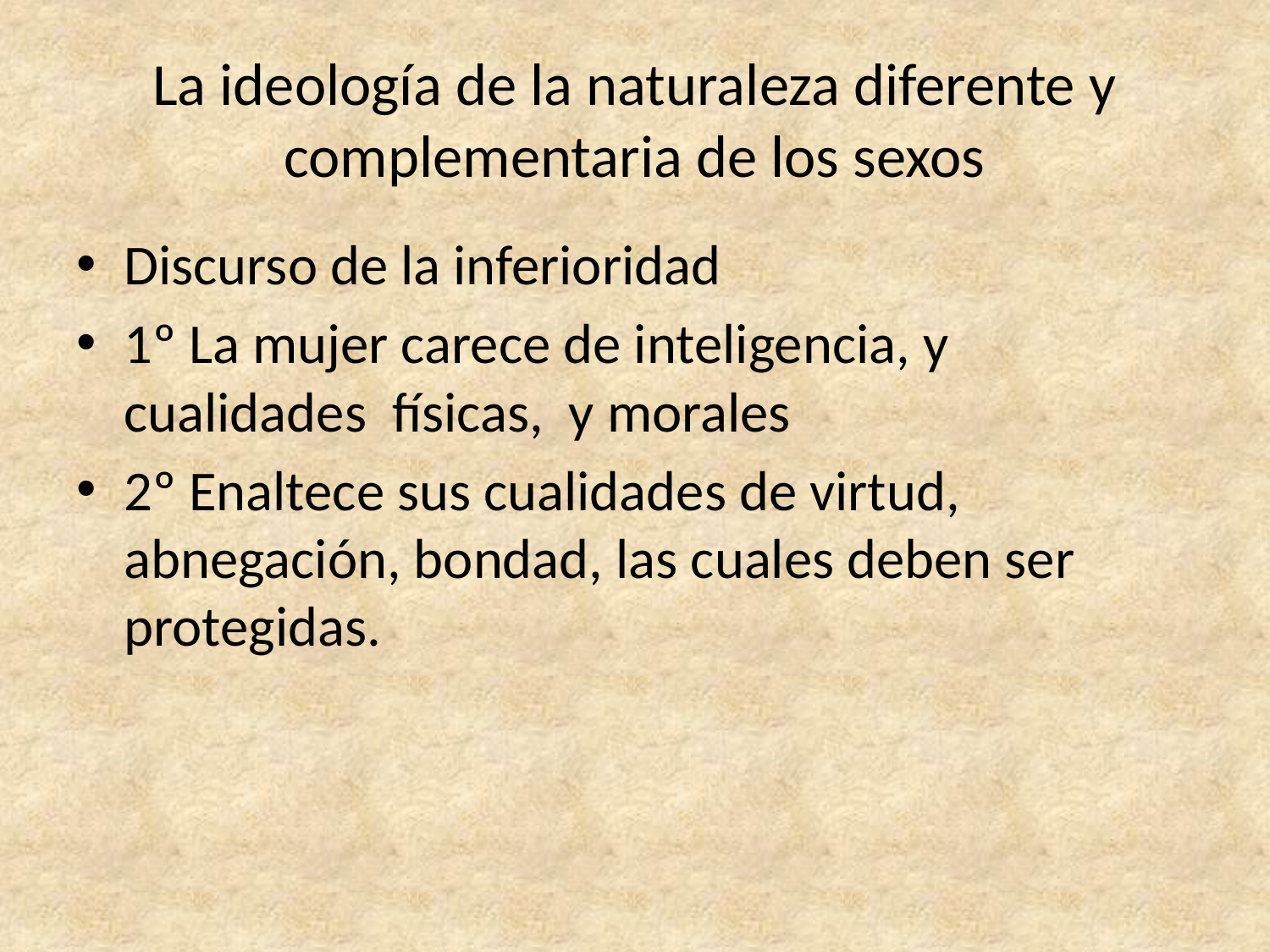

# La ideología de la naturaleza diferente y complementaria de los sexos
Discurso de la inferioridad
1º La mujer carece de inteligencia, y cualidades  físicas,  y morales
2º Enaltece sus cualidades de virtud, abnegación, bondad, las cuales deben ser protegidas.